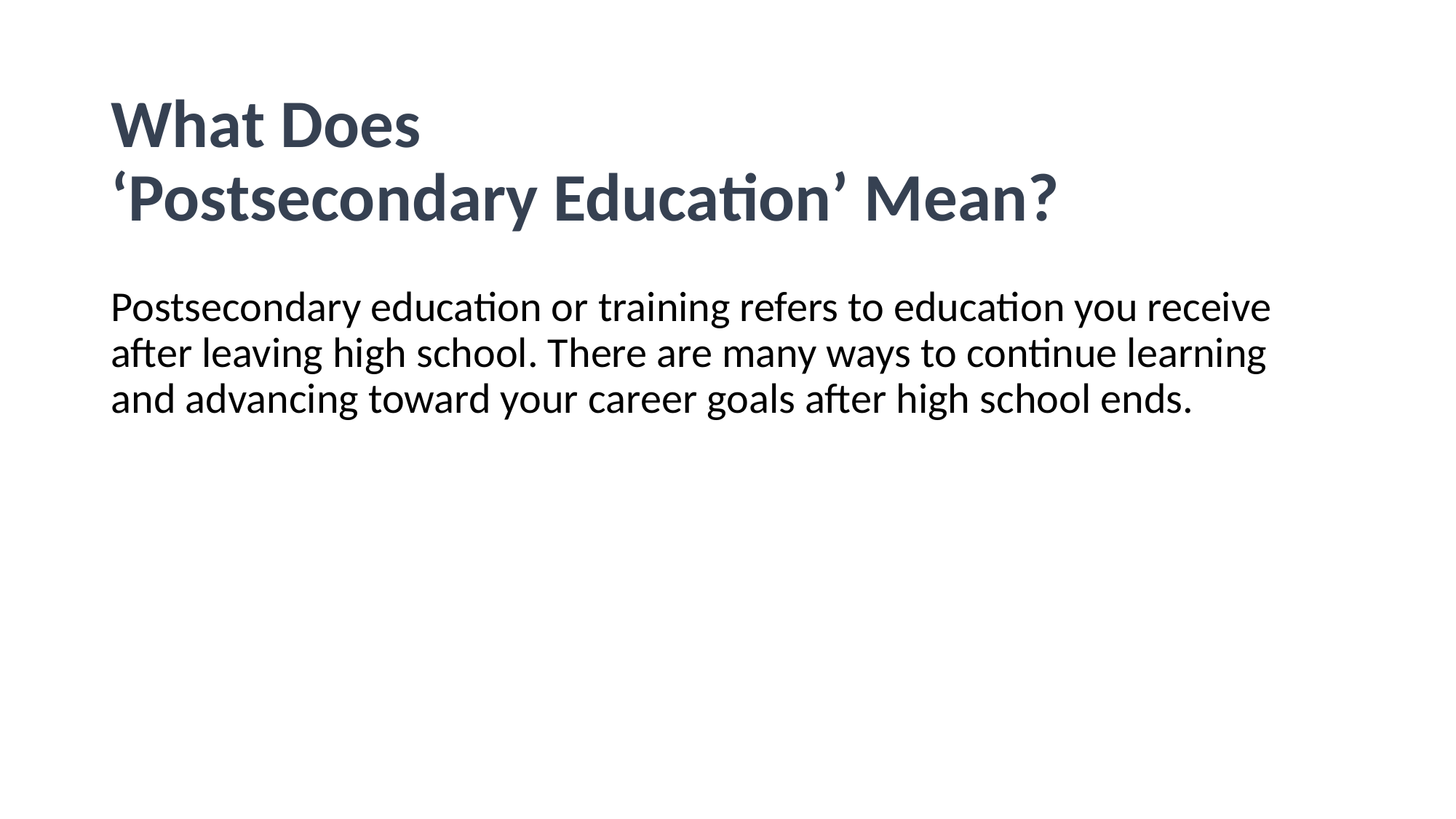

# What Does ‘Postsecondary Education’ Mean?
Postsecondary education or training refers to education you receive after leaving high school. There are many ways to continue learning and advancing toward your career goals after high school ends.